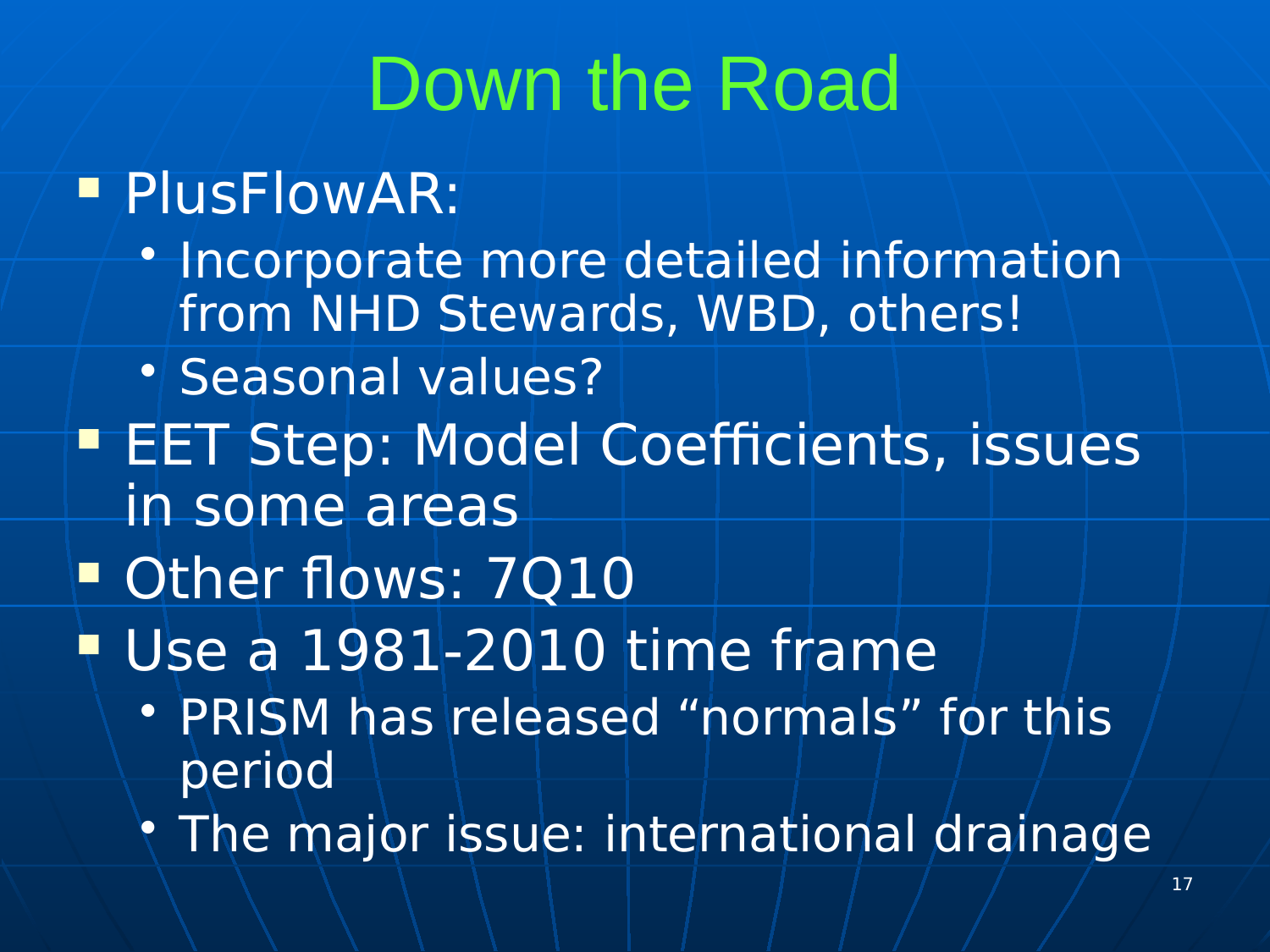

# Down the Road
PlusFlowAR:
Incorporate more detailed information from NHD Stewards, WBD, others!
Seasonal values?
EET Step: Model Coefficients, issues in some areas
Other flows: 7Q10
Use a 1981-2010 time frame
PRISM has released “normals” for this period
The major issue: international drainage

17